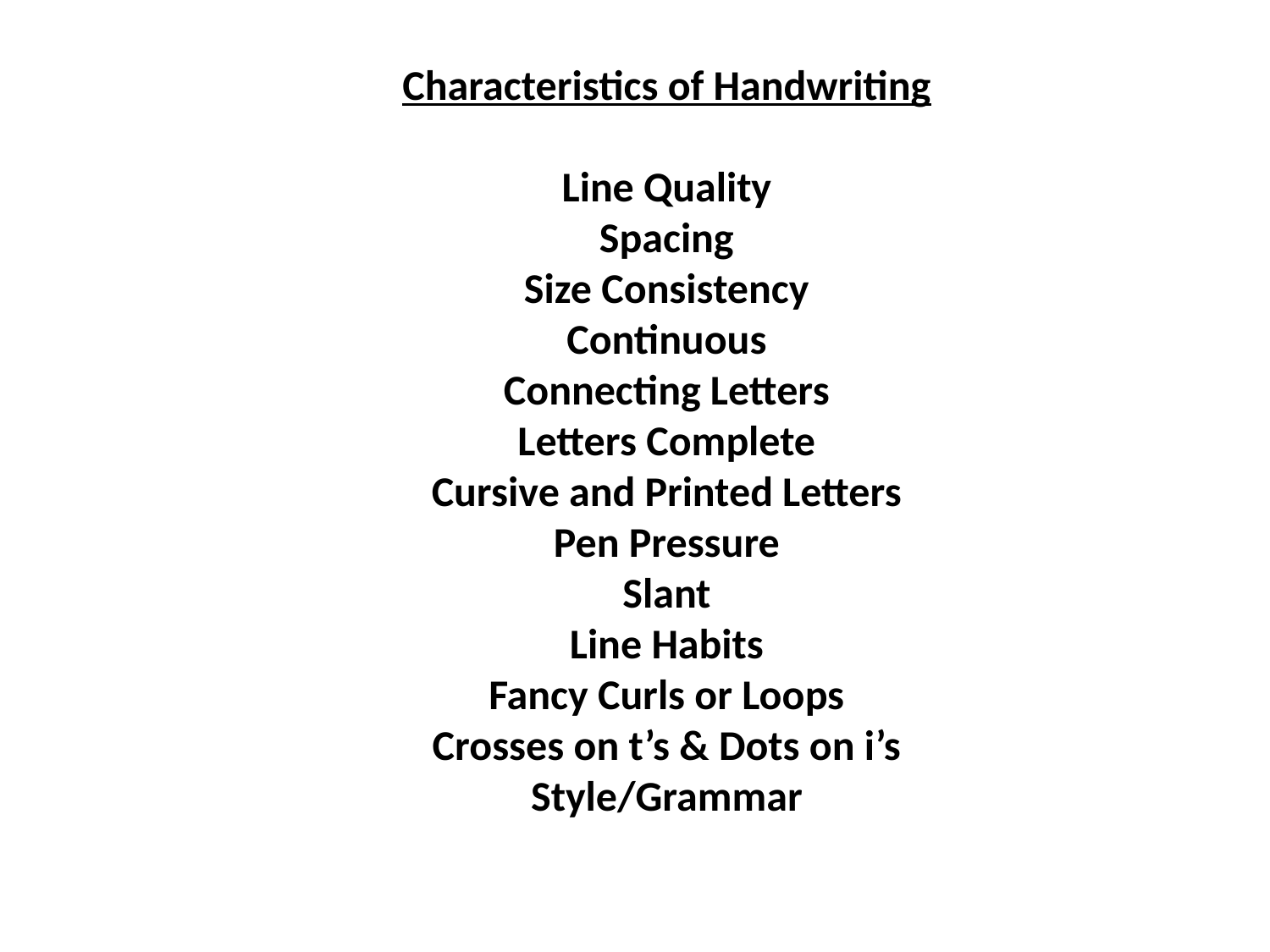

# Characteristics of Handwriting Line Quality Spacing Size Consistency Continuous Connecting Letters Letters Complete Cursive and Printed Letters Pen Pressure Slant Line Habits Fancy Curls or Loops Crosses on t’s & Dots on i’s Style/Grammar